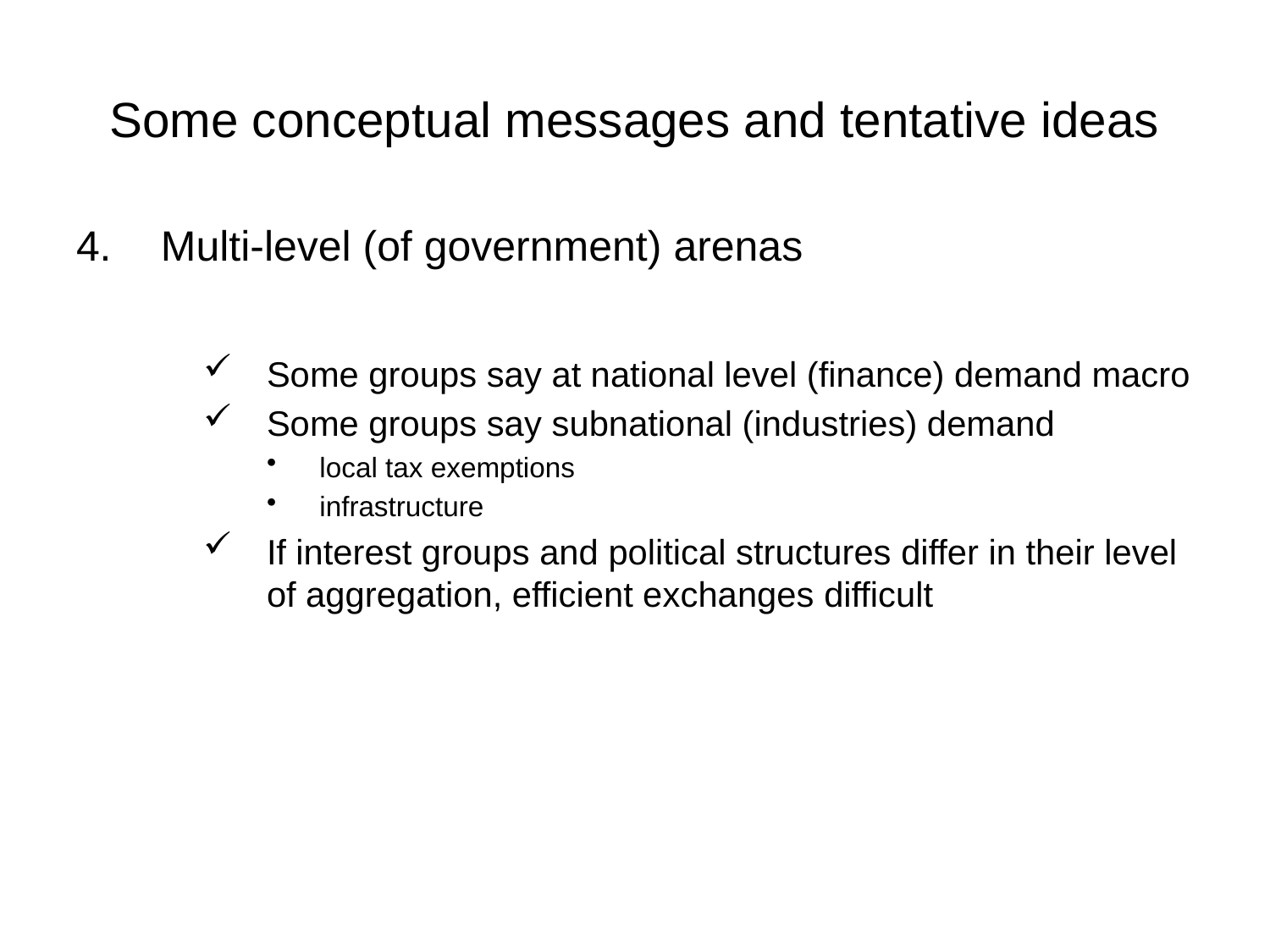

# Some conceptual messages and tentative ideas
Multi-level (of government) arenas

Some groups say at national level (finance) demand macro
Some groups say subnational (industries) demand
local tax exemptions
infrastructure
If interest groups and political structures differ in their level of aggregation, efficient exchanges difficult